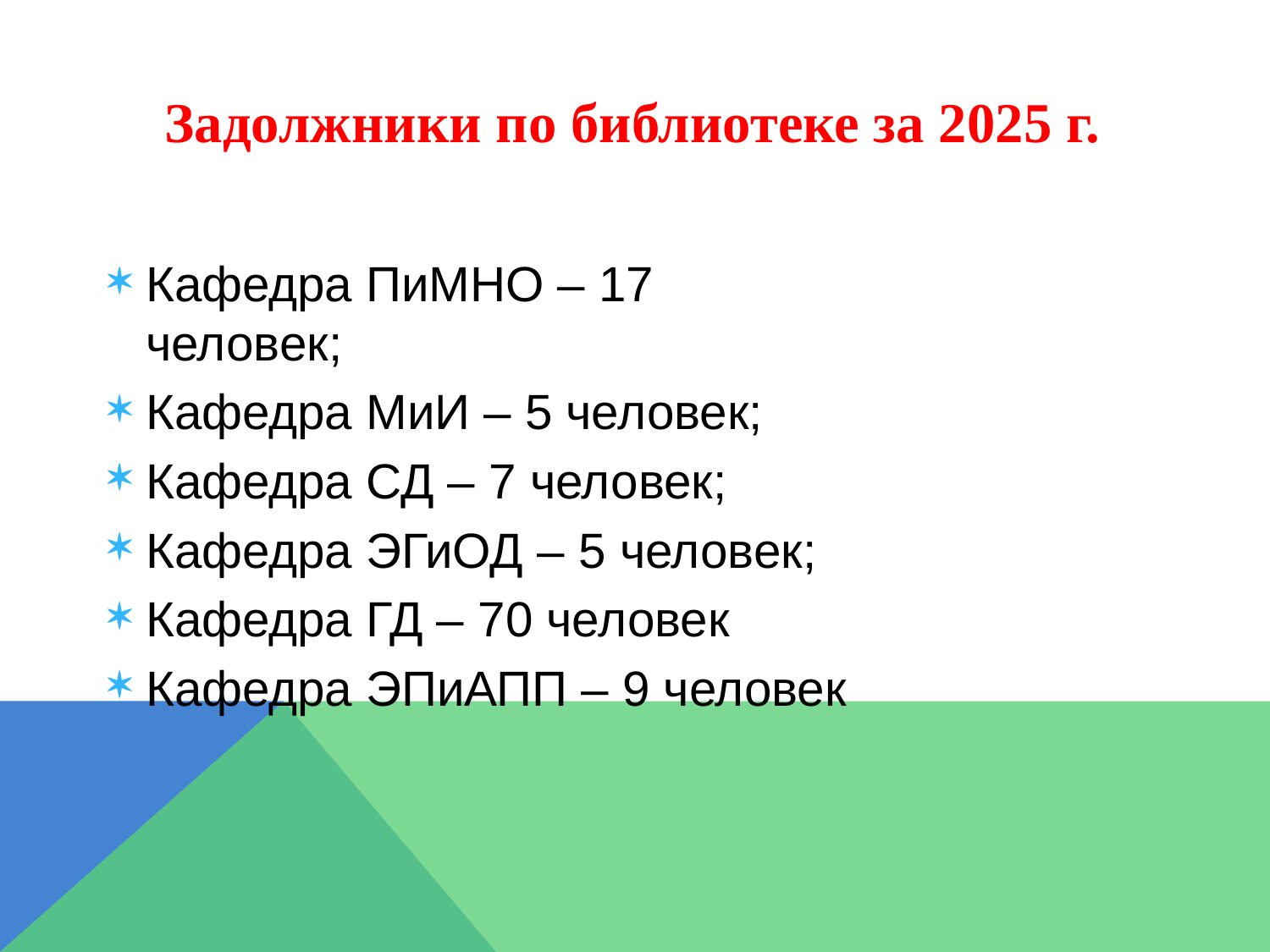

# Задолжники по библиотеке за 2025 г.
Кафедра ПиМНО – 17 человек;
Кафедра МиИ – 5 человек;
Кафедра СД – 7 человек;
Кафедра ЭГиОД – 5 человек;
Кафедра ГД – 70 человек
Кафедра ЭПиАПП – 9 человек